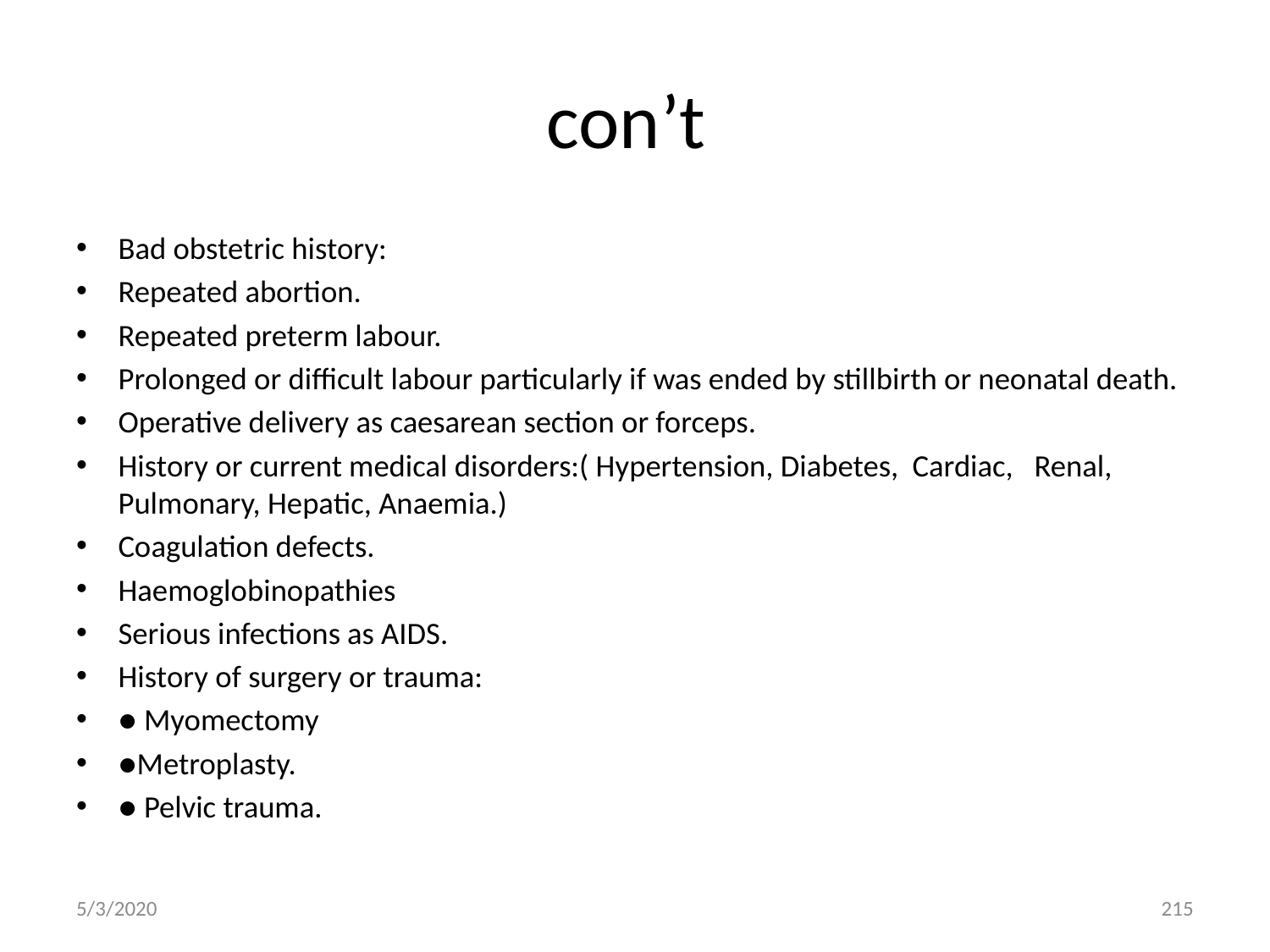

# con’t
Bad obstetric history:
Repeated abortion.
Repeated preterm labour.
Prolonged or difficult labour particularly if was ended by stillbirth or neonatal death.
Operative delivery as caesarean section or forceps.
History or current medical disorders:( Hypertension, Diabetes,  Cardiac,   Renal, Pulmonary, Hepatic, Anaemia.)
Coagulation defects.
Haemoglobinopathies
Serious infections as AIDS.
History of surgery or trauma:
● Myomectomy
●Metroplasty.
● Pelvic trauma.

5/3/2020
215